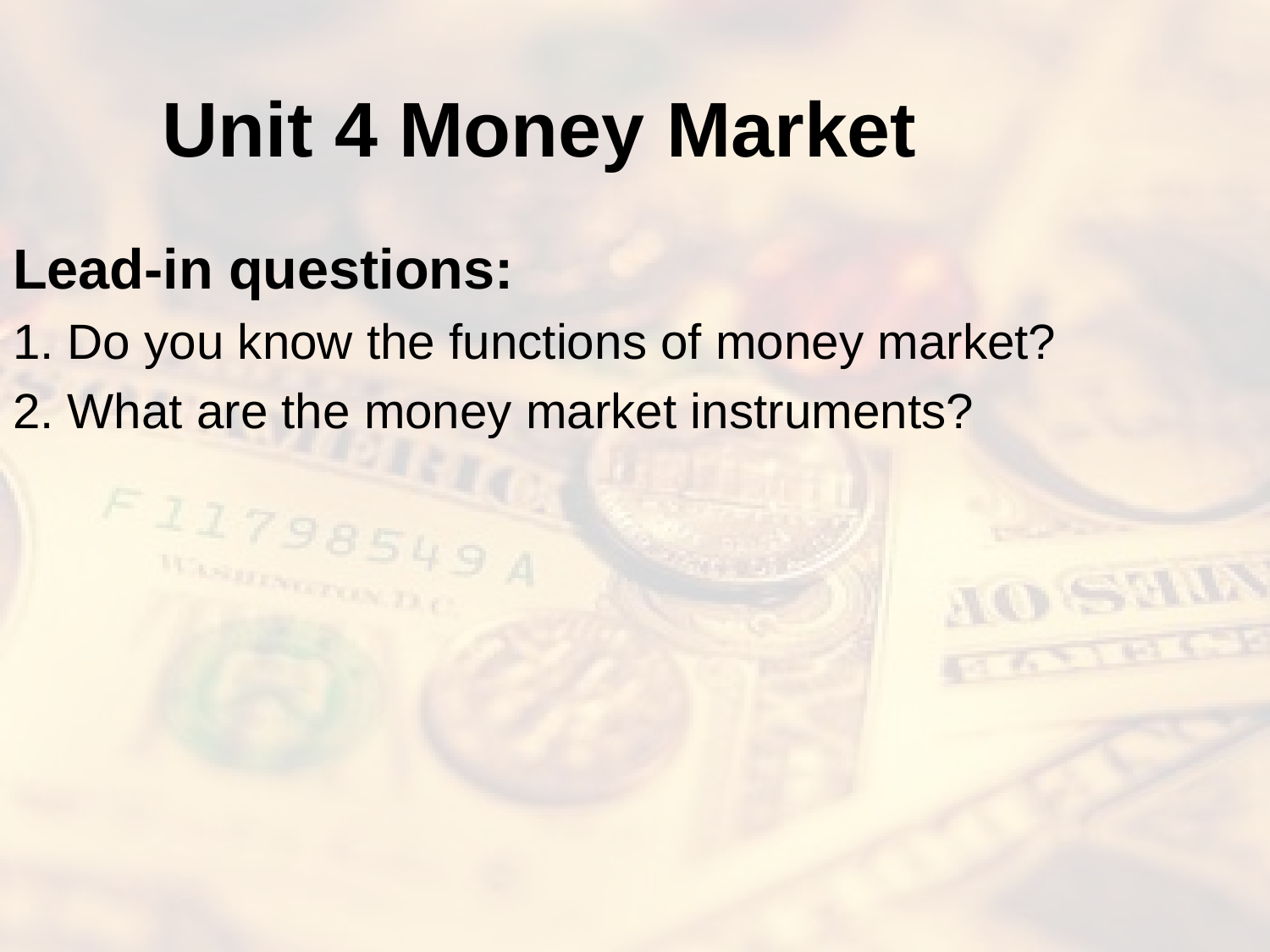

# Unit 4 Money Market
Lead-in questions:
1. Do you know the functions of money market?
2. What are the money market instruments?